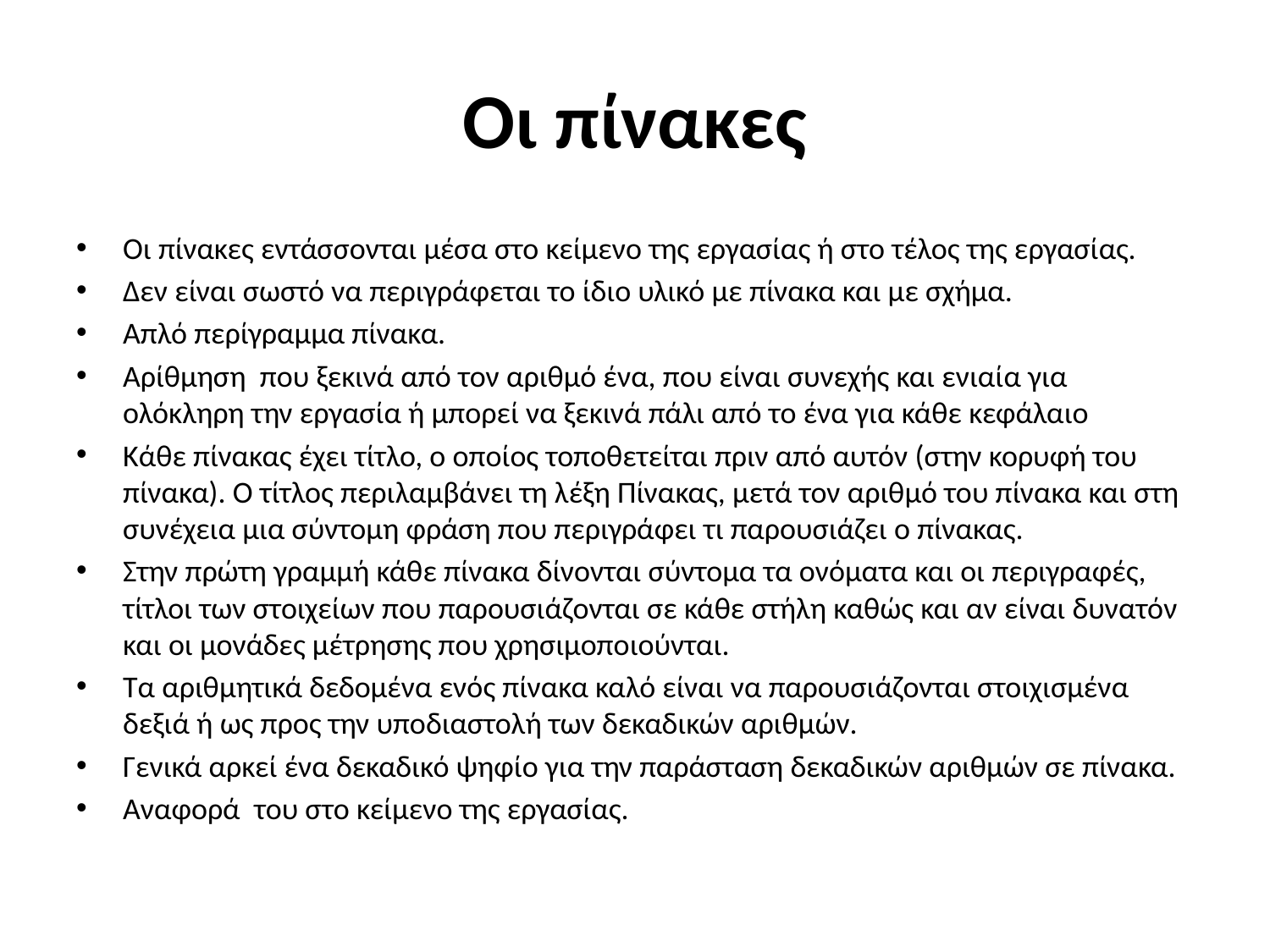

# Οι πίνακες
Οι πίνακες εντάσσονται μέσα στο κείμενο της εργασίας ή στο τέλος της εργασίας.
Δεν είναι σωστό να περιγράφεται το ίδιο υλικό με πίνακα και με σχήμα.
Απλό περίγραμμα πίνακα.
Αρίθμηση  που ξεκινά από τον αριθμό ένα, που είναι συνεχής και ενιαία για ολόκληρη την εργασία ή μπορεί να ξεκινά πάλι από το ένα για κάθε κεφάλαιο
Κάθε πίνακας έχει τίτλο, ο οποίος τοποθετείται πριν από αυτόν (στην κορυφή του πίνακα). O τίτλος περιλαμβάνει τη λέξη Πίνακας, μετά τον αριθμό του πίνακα και στη συνέχεια μια σύντομη φράση που περιγράφει τι παρουσιάζει ο πίνακας.
Στην πρώτη γραμμή κάθε πίνακα δίνονται σύντομα τα ονόματα και οι περιγραφές, τίτλοι των στοιχείων που παρουσιάζονται σε κάθε στήλη καθώς και αν είναι δυνατόν και οι μονάδες μέτρησης που χρησιμοποιούνται.
Τα αριθμητικά δεδομένα ενός πίνακα καλό είναι να παρουσιάζονται στοιχισμένα δεξιά ή ως προς την υποδιαστολή των δεκαδικών αριθμών.
Γενικά αρκεί ένα δεκαδικό ψηφίο για την παράσταση δεκαδικών αριθμών σε πίνακα.
Αναφορά  του στο κείμενο της εργασίας.